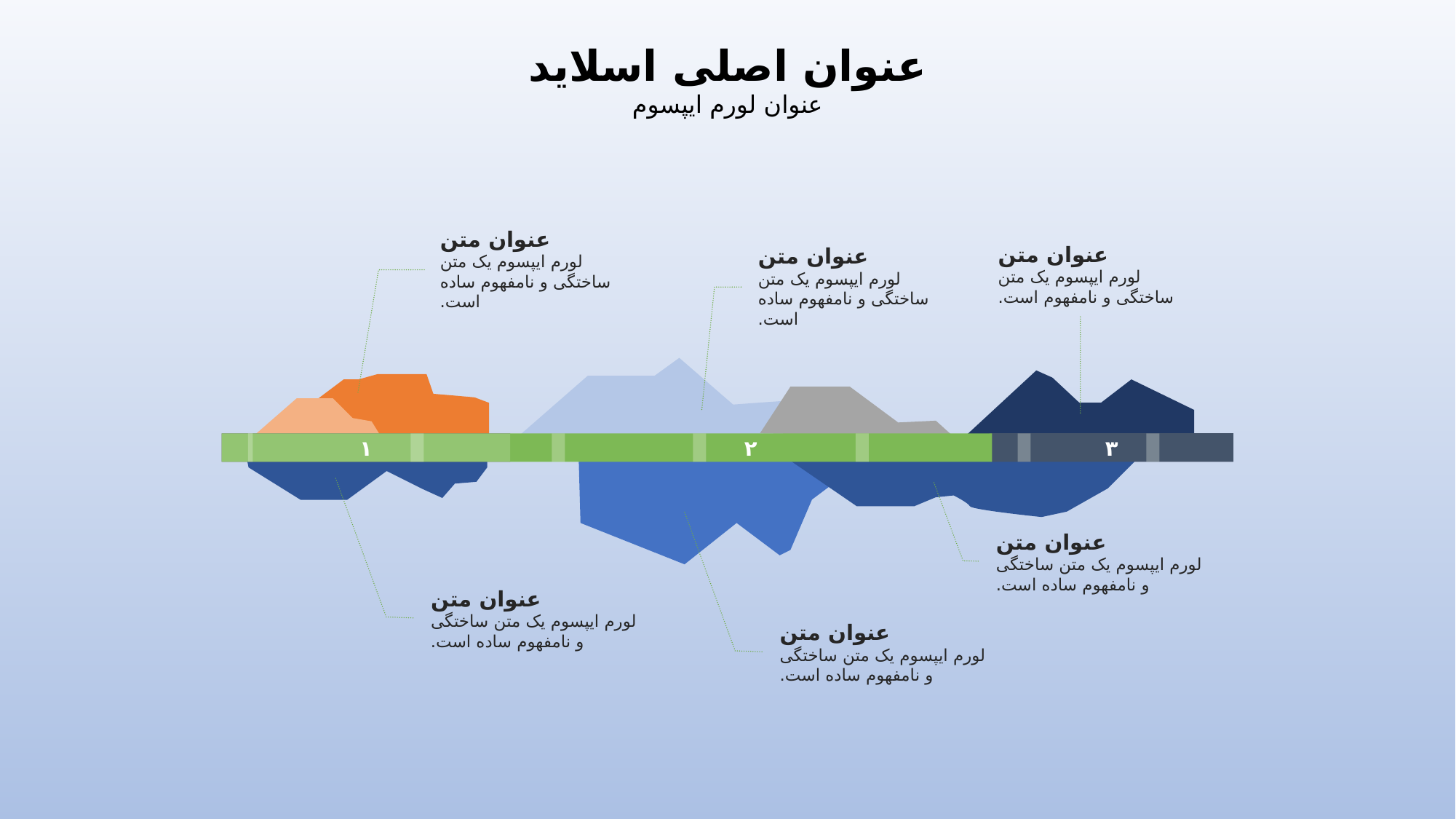

عنوان اصلی اسلاید
عنوان لورم ایپسوم

عنوان متن
لورم ایپسوم یک متن ساختگی و نامفهوم است.

عنوان متن
لورم ایپسوم یک متن ساختگی و نامفهوم ساده است.

عنوان متن
لورم ایپسوم یک متن ساختگی و نامفهوم ساده است.

۳

۱

۲

عنوان متن
لورم ایپسوم یک متن ساختگی و نامفهوم ساده است.

عنوان متن
لورم ایپسوم یک متن ساختگی و نامفهوم ساده است.

عنوان متن
لورم ایپسوم یک متن ساختگی و نامفهوم ساده است.